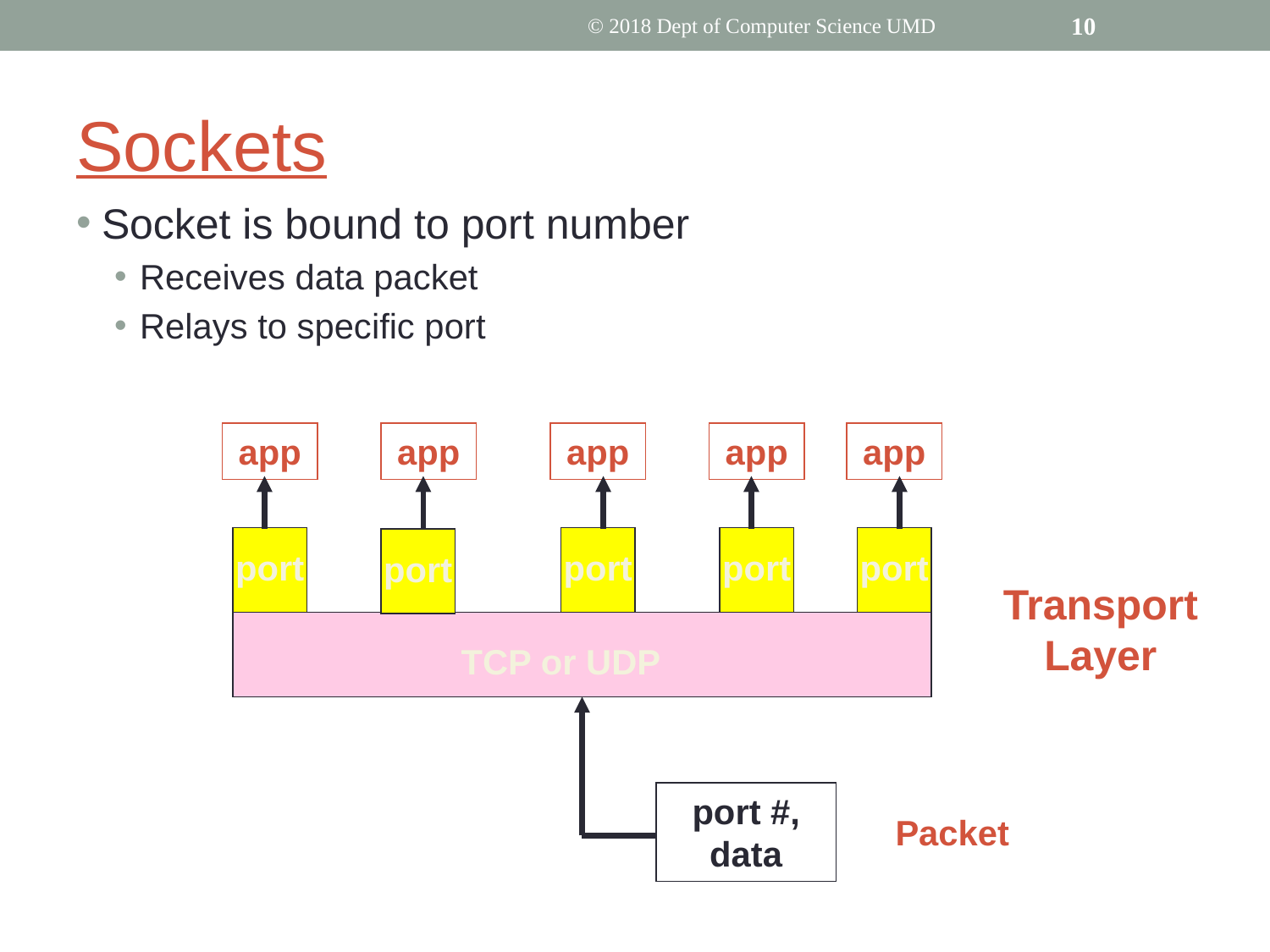

© 2018 Dept of Computer Science UMD
10
# Sockets
Socket is bound to port number
Receives data packet
Relays to specific port
app
app
app
app
app

port
port
port
port
port
Transport Layer

TCP or UDP
port #, data
Packet